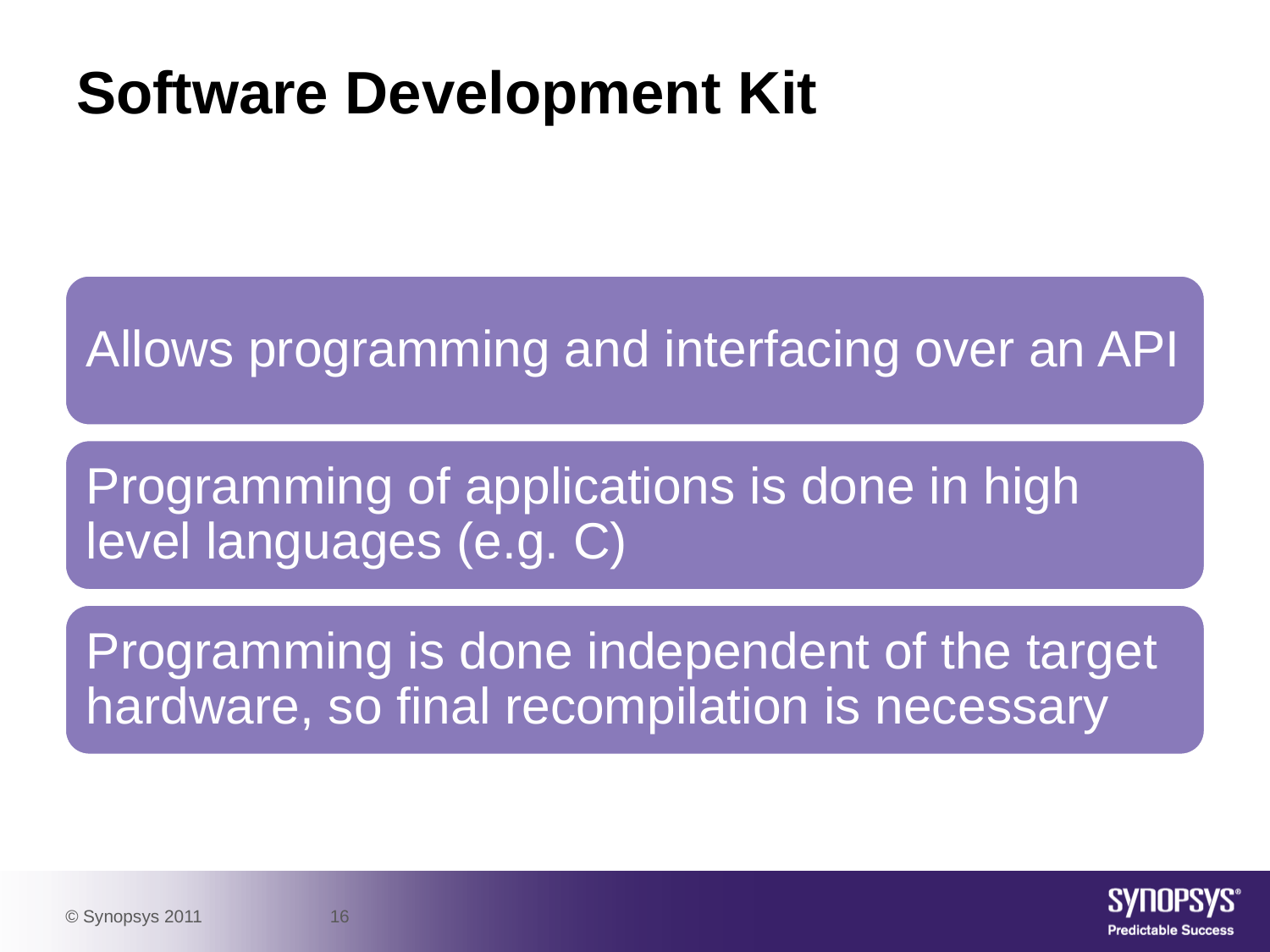

# Software Development Kit
Allows programming and interfacing over an API
Programming of applications is done in high level languages (e.g. C)
Programming is done independent of the target hardware, so final recompilation is necessary